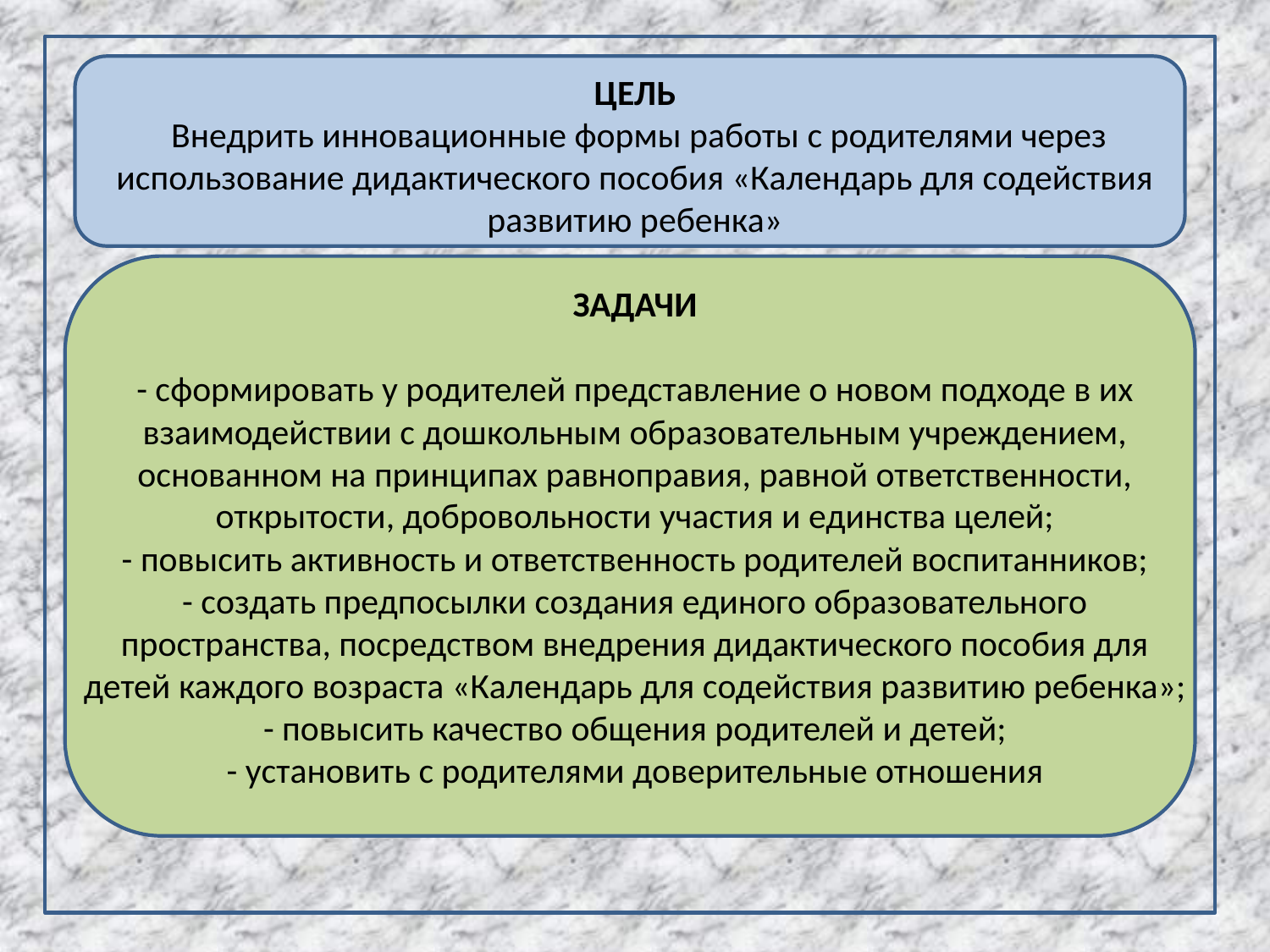

# ЦЕЛЬ Внедрить инновационные формы работы с родителями через использование дидактического пособия «Календарь для содействия развитию ребенка» ЗАДАЧИ - сформировать у родителей представление о новом подходе в их взаимодействии с дошкольным образовательным учреждением, основанном на принципах равноправия, равной ответственности, открытости, добровольности участия и единства целей; - повысить активность и ответственность родителей воспитанников; - создать предпосылки создания единого образовательного пространства, посредством внедрения дидактического пособия для детей каждого возраста «Календарь для содействия развитию ребенка»; - повысить качество общения родителей и детей; - установить с родителями доверительные отношения